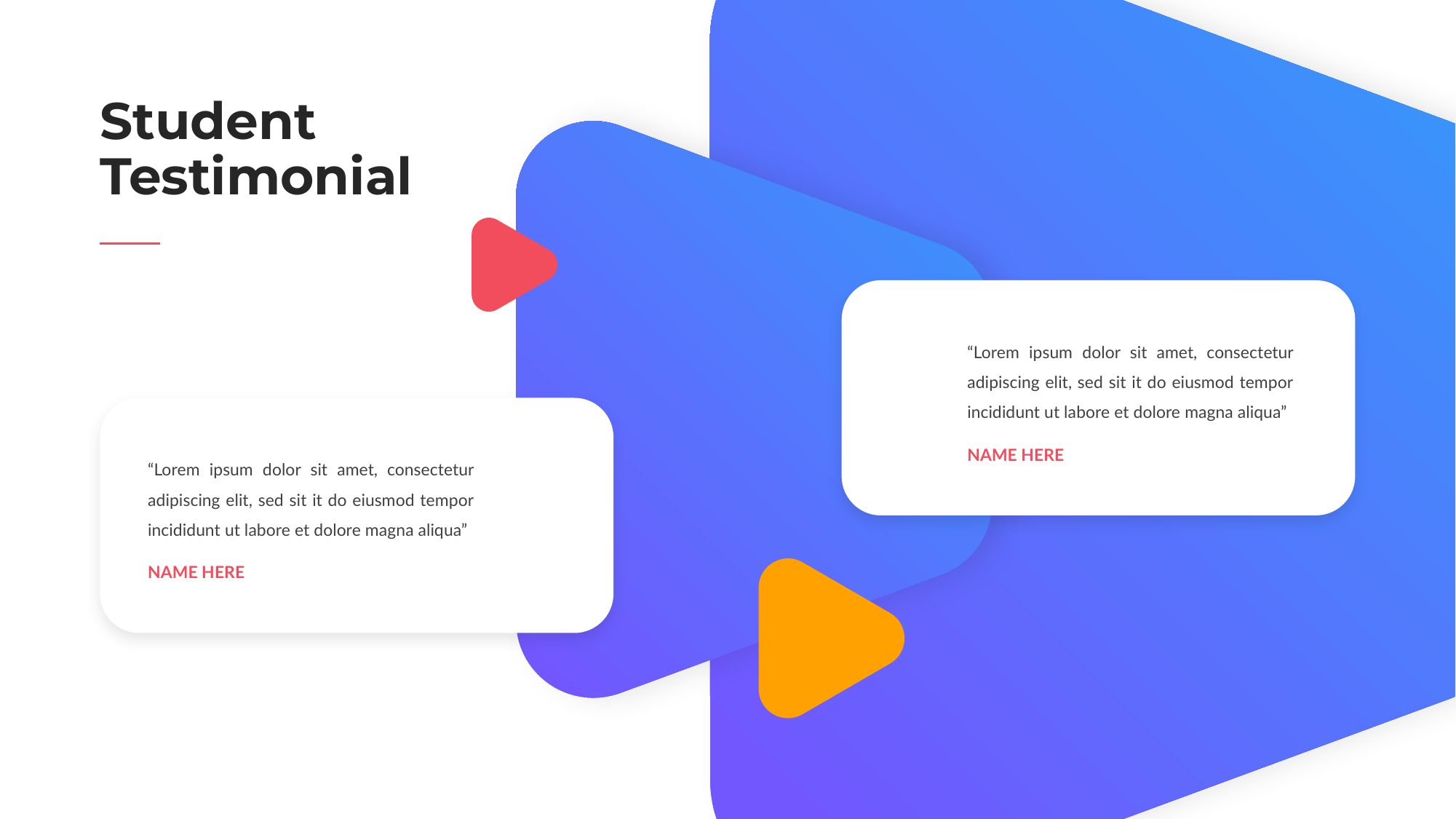

Student
Testimonial

“Lorem ipsum dolor sit amet, consectetur adipiscing elit, sed sit it do eiusmod tempor incididunt ut labore et dolore magna aliqua”
NAME HERE

“Lorem ipsum dolor sit amet, consectetur adipiscing elit, sed sit it do eiusmod tempor incididunt ut labore et dolore magna aliqua”

NAME HERE